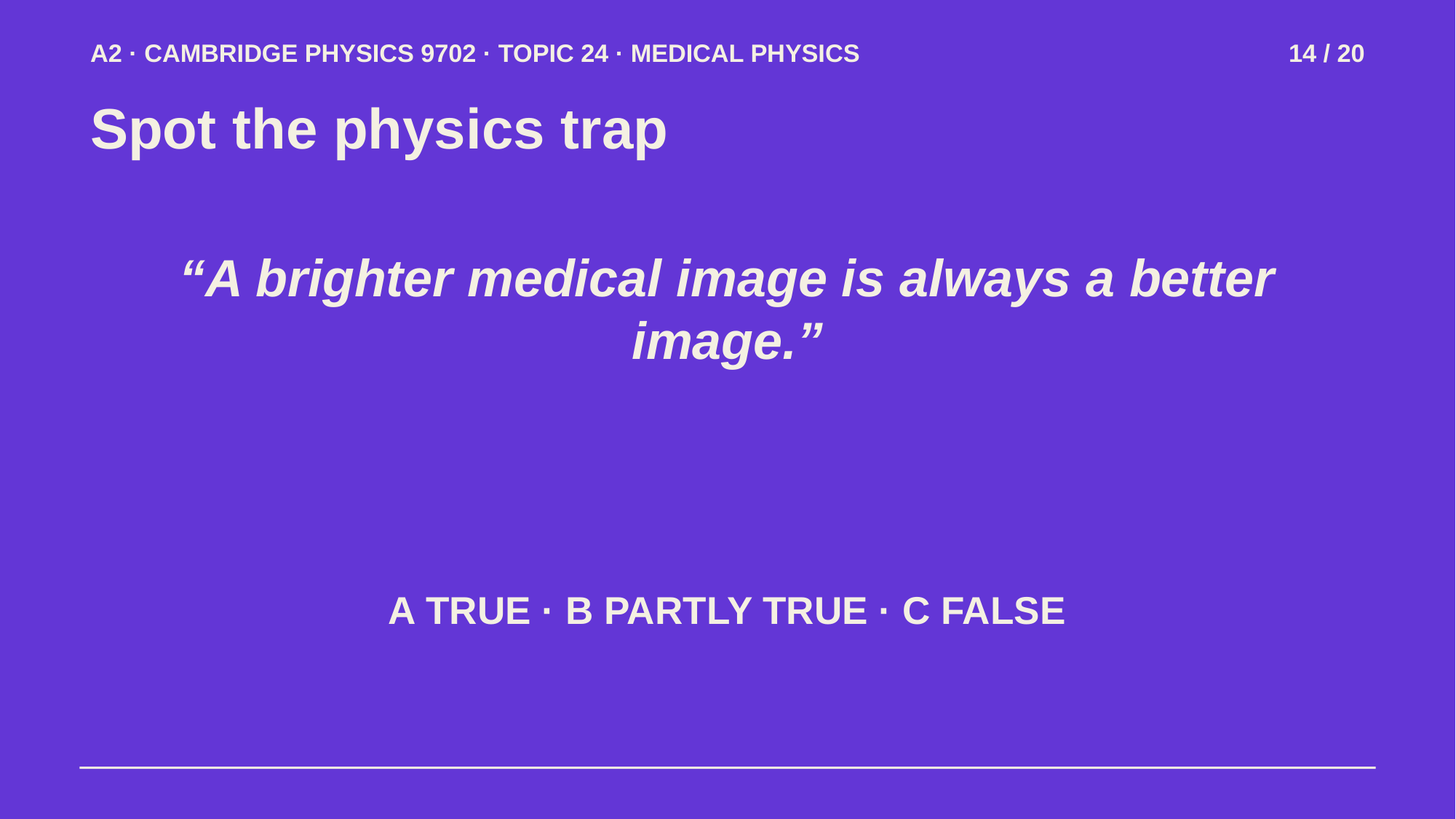

A2 · CAMBRIDGE PHYSICS 9702 · TOPIC 24 · MEDICAL PHYSICS
14 / 20
Spot the physics trap
“A brighter medical image is always a better image.”
A TRUE · B PARTLY TRUE · C FALSE